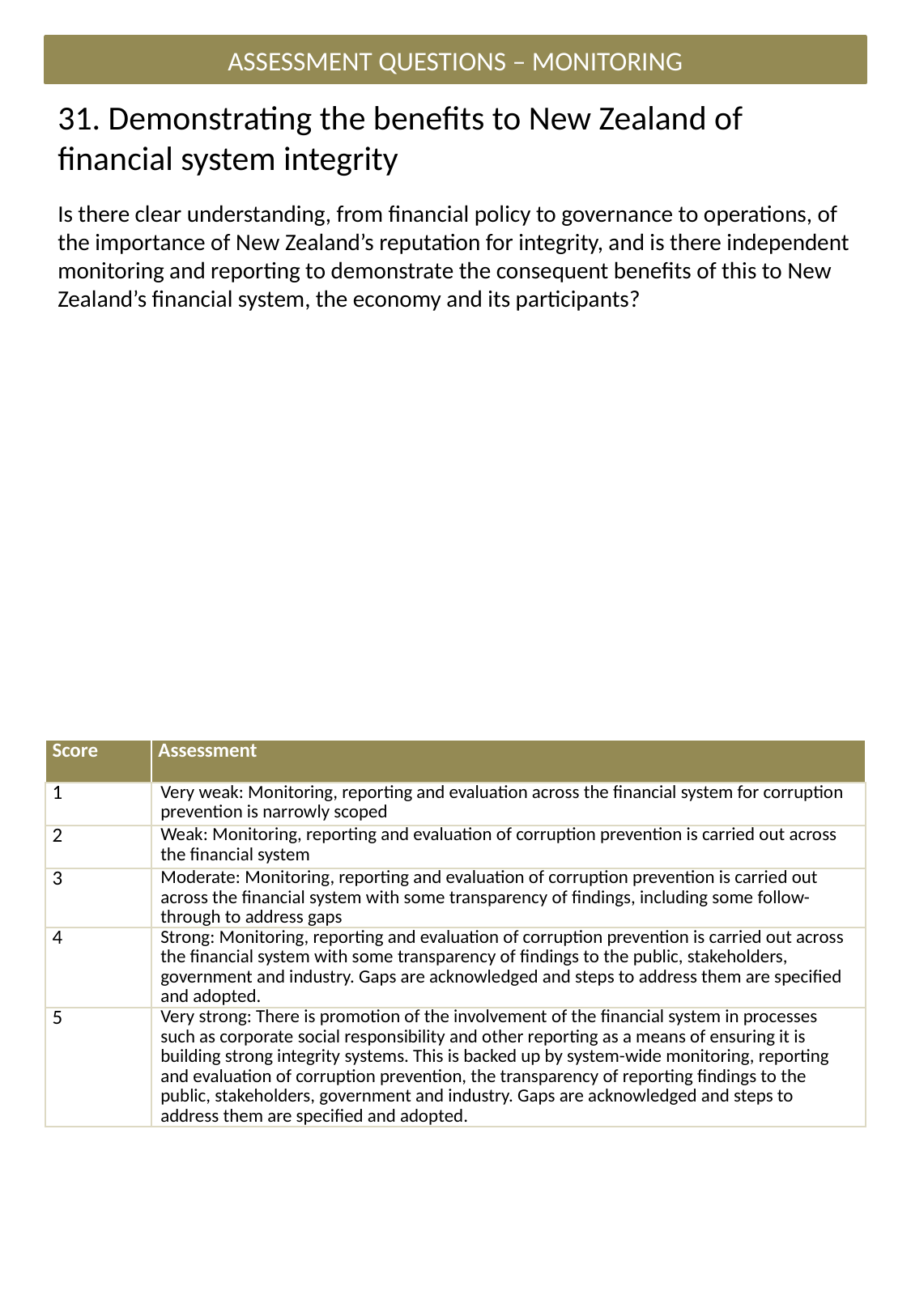

ASSESSMENT QUESTIONS – MONITORING
# 31. Demonstrating the benefits to New Zealand of financial system integrity
Is there clear understanding, from financial policy to governance to operations, of the importance of New Zealand’s reputation for integrity, and is there independent monitoring and reporting to demonstrate the consequent benefits of this to New Zealand’s financial system, the economy and its participants?
| Score | Assessment |
| --- | --- |
| 1 | Very weak: Monitoring, reporting and evaluation across the financial system for corruption prevention is narrowly scoped |
| 2 | Weak: Monitoring, reporting and evaluation of corruption prevention is carried out across the financial system |
| 3 | Moderate: Monitoring, reporting and evaluation of corruption prevention is carried out across the financial system with some transparency of findings, including some follow-through to address gaps |
| 4 | Strong: Monitoring, reporting and evaluation of corruption prevention is carried out across the financial system with some transparency of findings to the public, stakeholders, government and industry. Gaps are acknowledged and steps to address them are specified and adopted. |
| 5 | Very strong: There is promotion of the involvement of the financial system in processes such as corporate social responsibility and other reporting as a means of ensuring it is building strong integrity systems. This is backed up by system-wide monitoring, reporting and evaluation of corruption prevention, the transparency of reporting findings to the public, stakeholders, government and industry. Gaps are acknowledged and steps to address them are specified and adopted. |